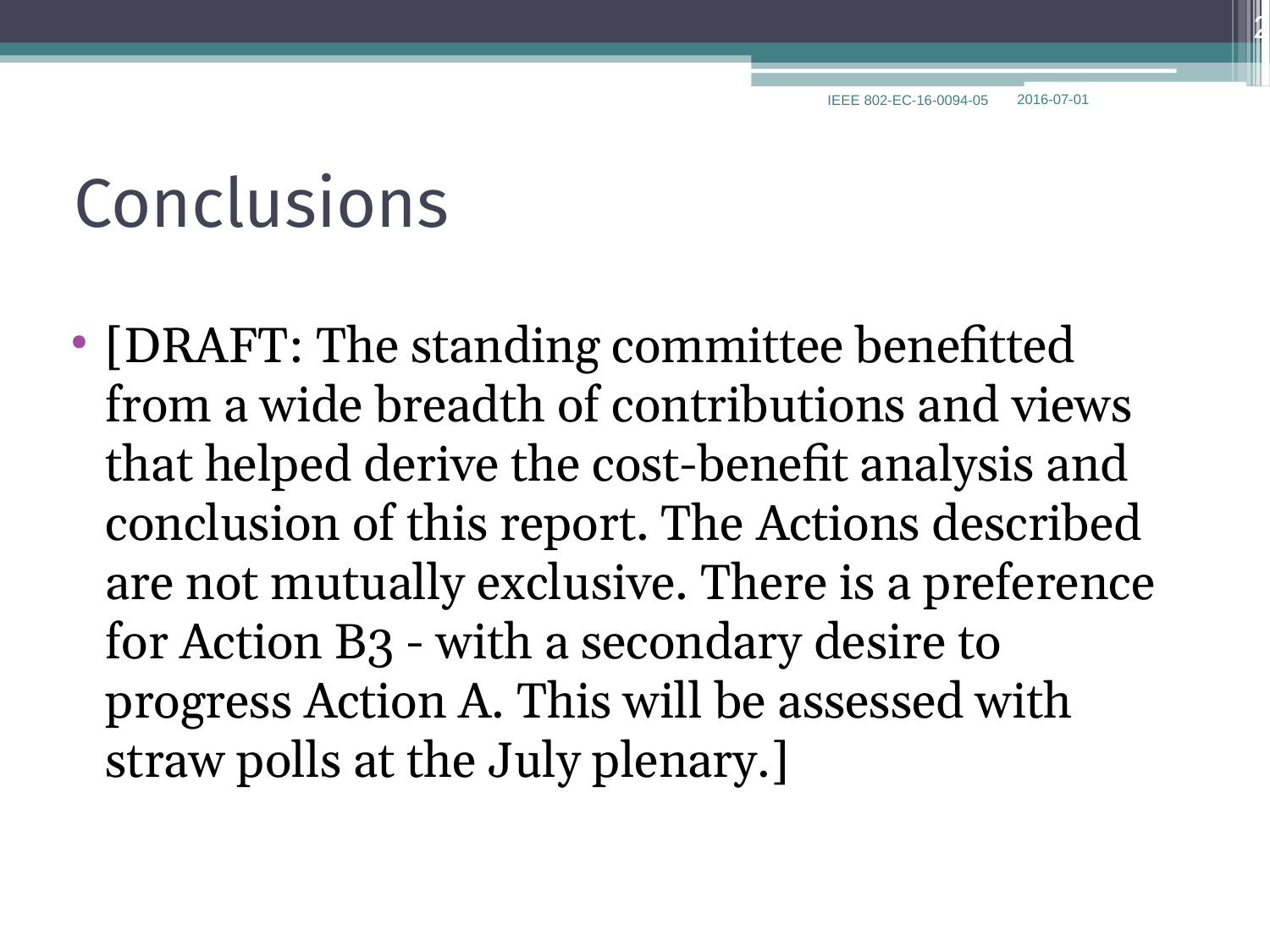

25
Conclusions
[DRAFT: The standing committee benefitted from a wide breadth of contributions and views that helped derive the cost-benefit analysis and conclusion of this report. The Actions described are not mutually exclusive. There is a preference for Action B3 - with a secondary desire to progress Action A. This will be assessed with straw polls at the July plenary.]